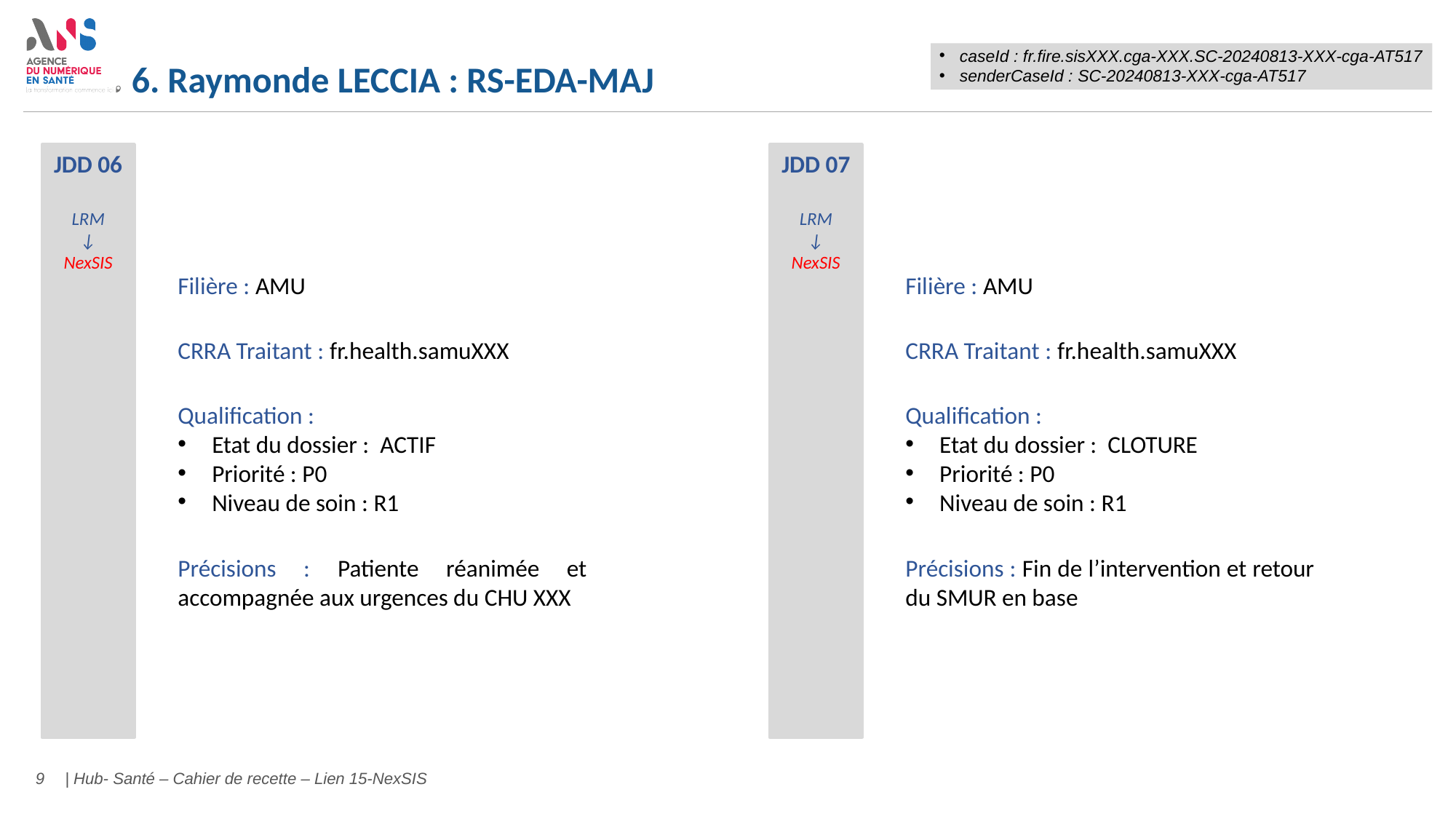

# 6. Raymonde LECCIA : RS-EDA-MAJ
caseId : fr.fire.sisXXX.cga-XXX.SC-20240813-XXX-cga-AT517
senderCaseId : SC-20240813-XXX-cga-AT517
JDD 06

LRM
↓
NexSIS
JDD 07

LRM
↓
NexSIS
Filière : AMU
Filière : AMU
CRRA Traitant : fr.health.samuXXX
CRRA Traitant : fr.health.samuXXX
Qualification :
Etat du dossier :  ACTIF
Priorité : P0
Niveau de soin : R1
Qualification :
Etat du dossier :  CLOTURE
Priorité : P0
Niveau de soin : R1
Précisions : Patiente réanimée et accompagnée aux urgences du CHU XXX
Précisions : Fin de l’intervention et retour du SMUR en base
9
| Hub- Santé – Cahier de recette – Lien 15-NexSIS